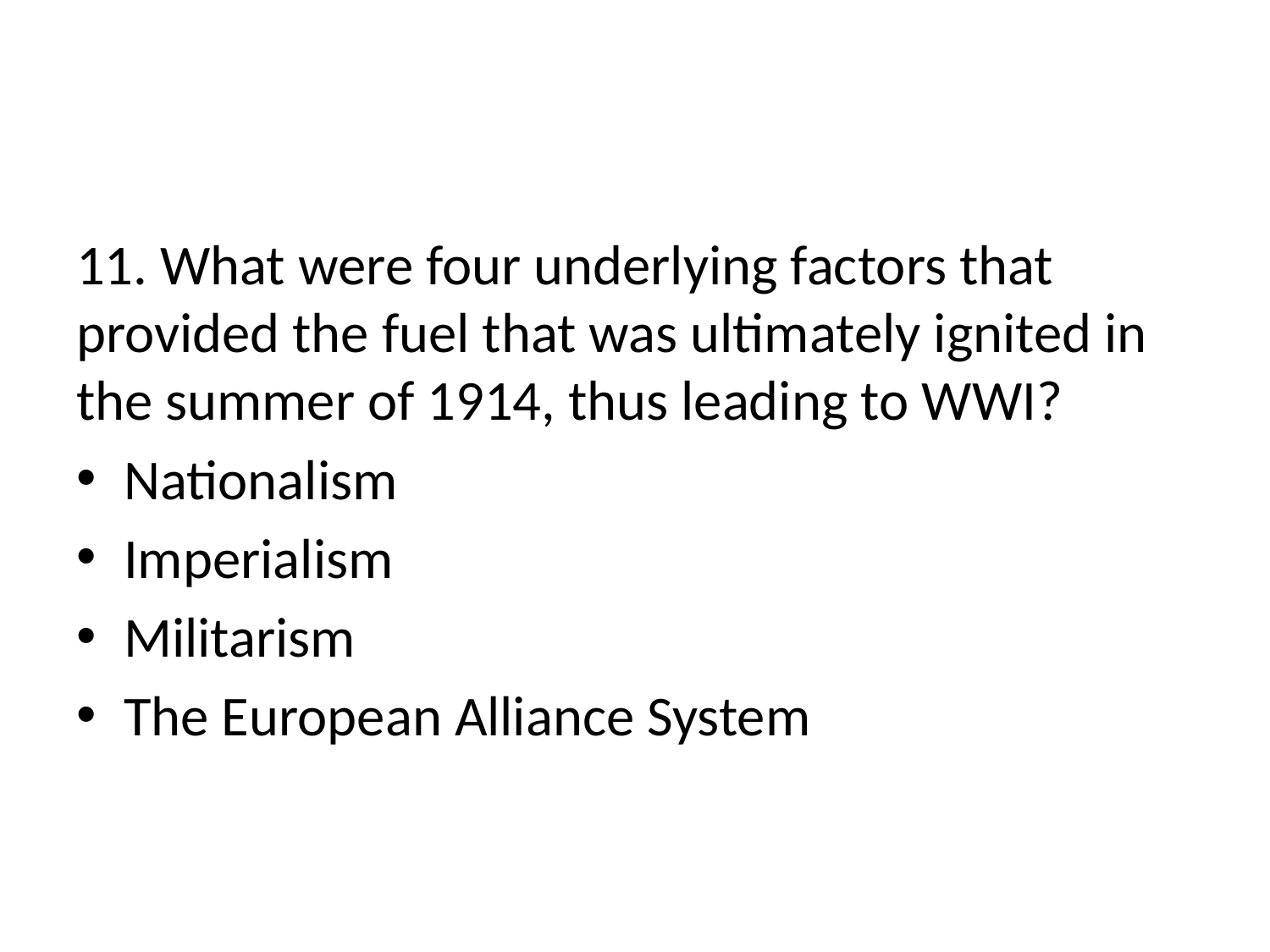

#
11. What were four underlying factors that provided the fuel that was ultimately ignited in the summer of 1914, thus leading to WWI?
Nationalism
Imperialism
Militarism
The European Alliance System